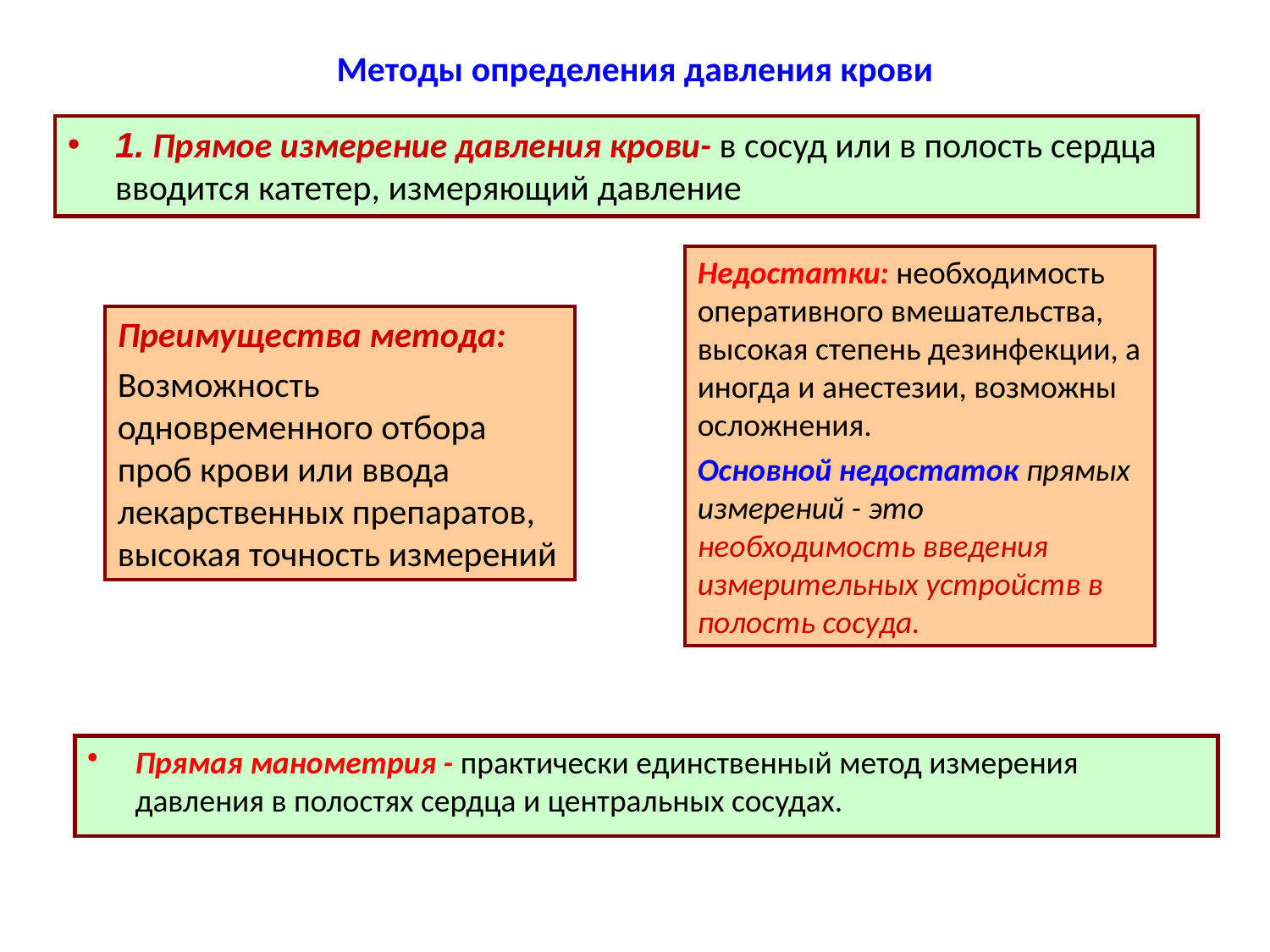

# Методы определения давления крови
1. Прямое измерение давления крови- в сосуд или в полость сердца вводится катетер, измеряющий давление
Недостатки: необходимость оперативного вмешательства, высокая степень дезинфекции, а иногда и анестезии, возможны осложнения.
Основной недостаток прямых измерений - это необходимость введения измерительных устройств в полость сосуда.
Преимущества метода:
Возможность одновременного отбора проб крови или ввода лекарственных препаратов, высокая точность измерений
Прямая манометрия - практически единственный метод измерения давления в полостях сердца и центральных сосудах.